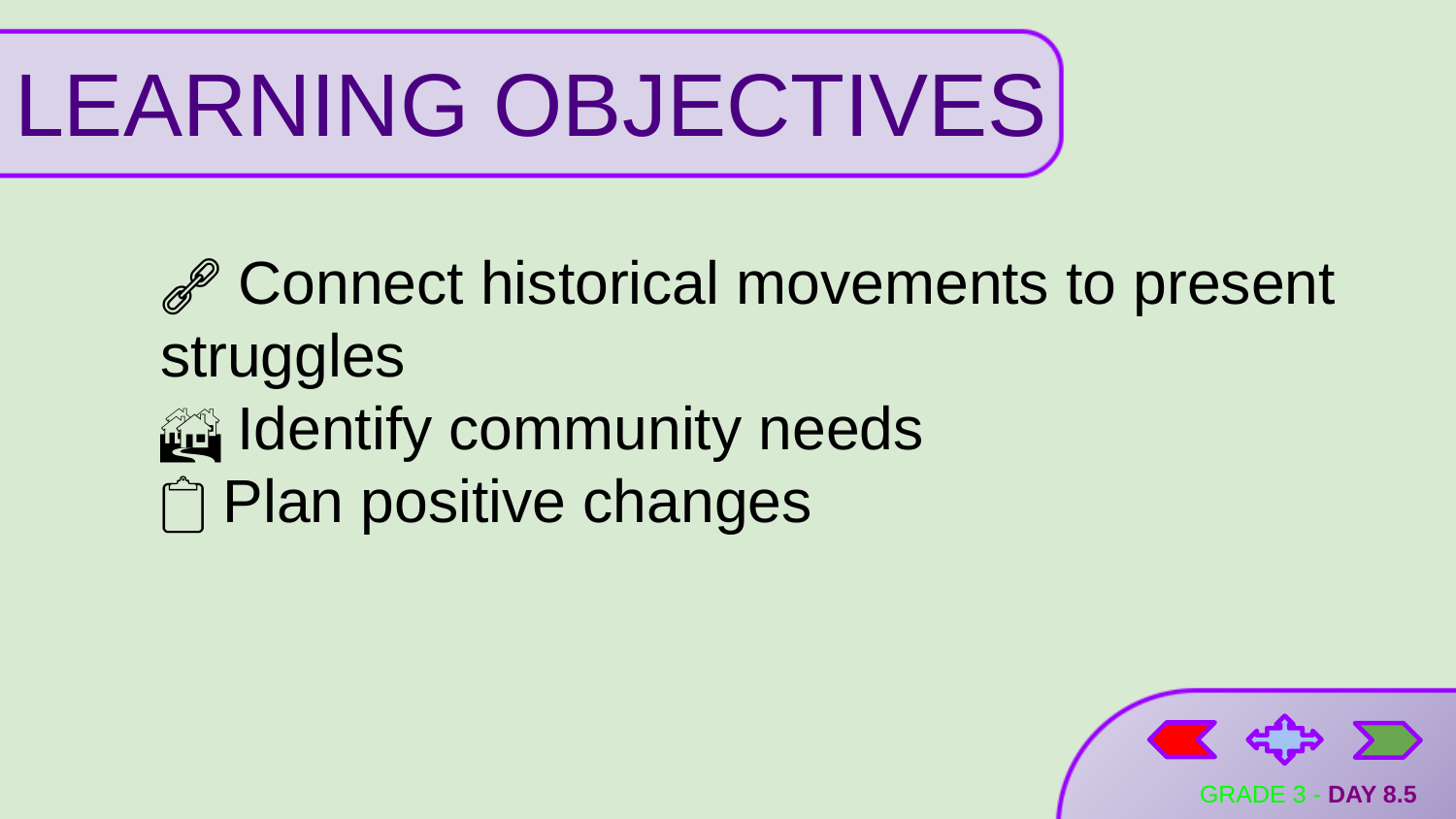

# LEARNING OBJECTIVES

🔗 Connect historical movements to present struggles
🏘️ Identify community needs
📋 Plan positive changes

GRADE 3 - DAY 8.5